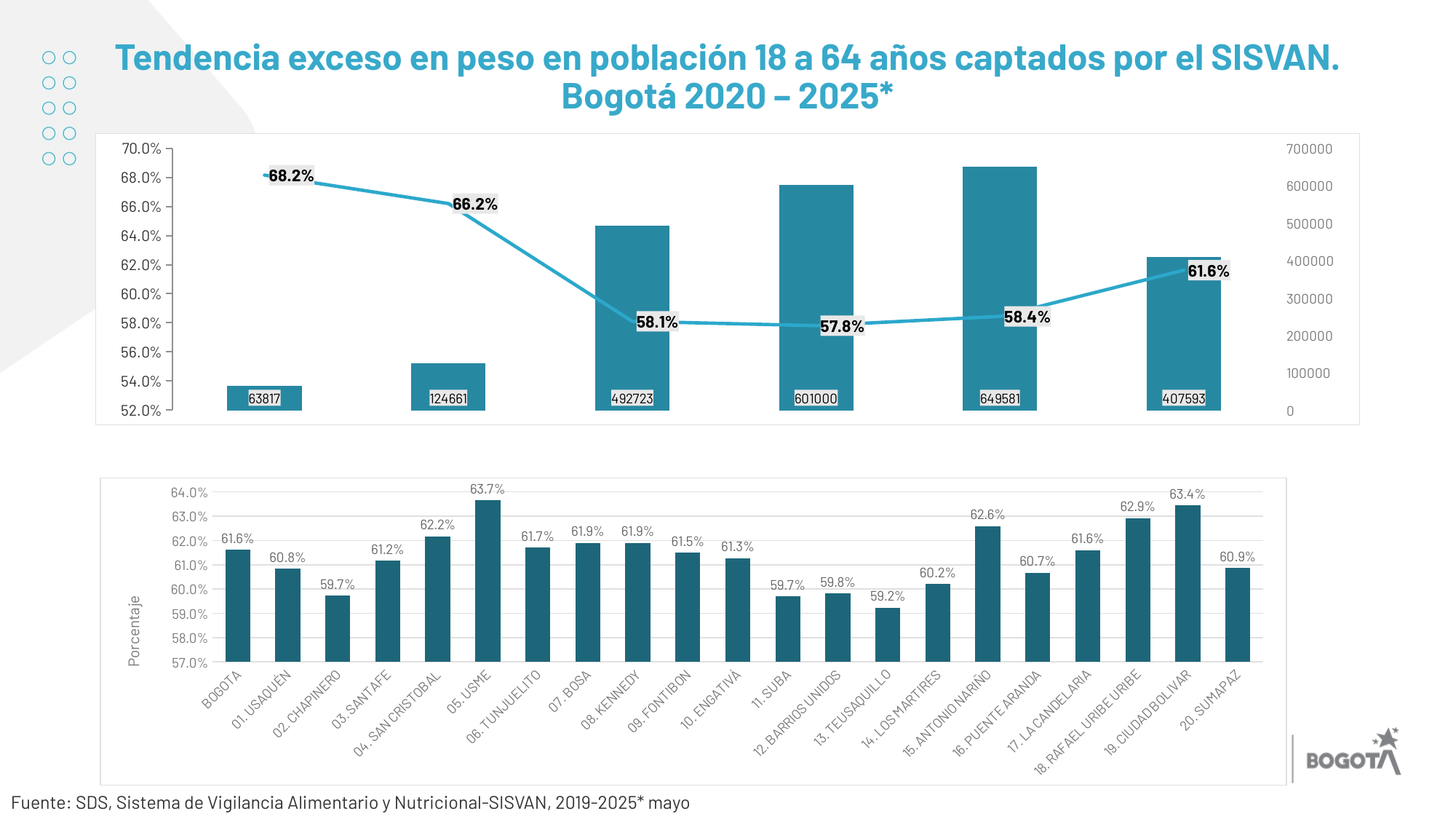

# Tendencia exceso en peso en población 18 a 64 años captados por el SISVAN. Bogotá 2020 – 2025*

### Chart

| Category | N casos | Prevalencia exceso en peso |
|---|---|---|
| 2020 | 63817.0 | 0.6815870981523016 |
| 2021 | 124661.0 | 0.662 |
| 2022 | 492723.0 | 0.581 |
| 2023 | 601000.0 | 0.578 |
| 2024 | 649581.0 | 0.5844 |
| 2025 | 407593.0 | 0.6162 |

### Chart

| Category |  |
|---|---|
| BOGOTA | 0.6162 |
| 01. USAQUÉN | 0.6083823529411765 |
| 02. CHAPINERO | 0.5972898177306996 |
| 03. SANTAFE | 0.6116583146132135 |
| 04. SAN CRISTOBAL | 0.6217442297904358 |
| 05. USME | 0.6365202640019084 |
| 06. TUNJUELITO | 0.617079455224273 |
| 07. BOSA | 0.619024445026766 |
| 08. KENNEDY | 0.6189619699538049 |
| 09. FONTIBON | 0.614907439066087 |
| 10. ENGATIVÁ | 0.6127049180327869 |
| 11. SUBA | 0.5969735580396432 |
| 12. BARRIOS UNIDOS | 0.5981165133596146 |
| 13. TEUSAQUILLO | 0.5923904187713867 |
| 14. LOS MARTIRES | 0.6020722199425523 |
| 15. ANTONIO NARIÑO | 0.6259042970452366 |
| 16. PUENTE ARANDA | 0.6067300658376006 |
| 17. LA CANDELARIA | 0.61596495497688 |
| 18. RAFAEL URIBE URIBE | 0.6291627553529122 |
| 19. CIUDAD BOLIVAR | 0.6344482303038732 |
| 20. SUMAPAZ | 0.6086956521739131 |
Fuente: SDS, Sistema de Vigilancia Alimentario y Nutricional-SISVAN, 2019-2025* mayo